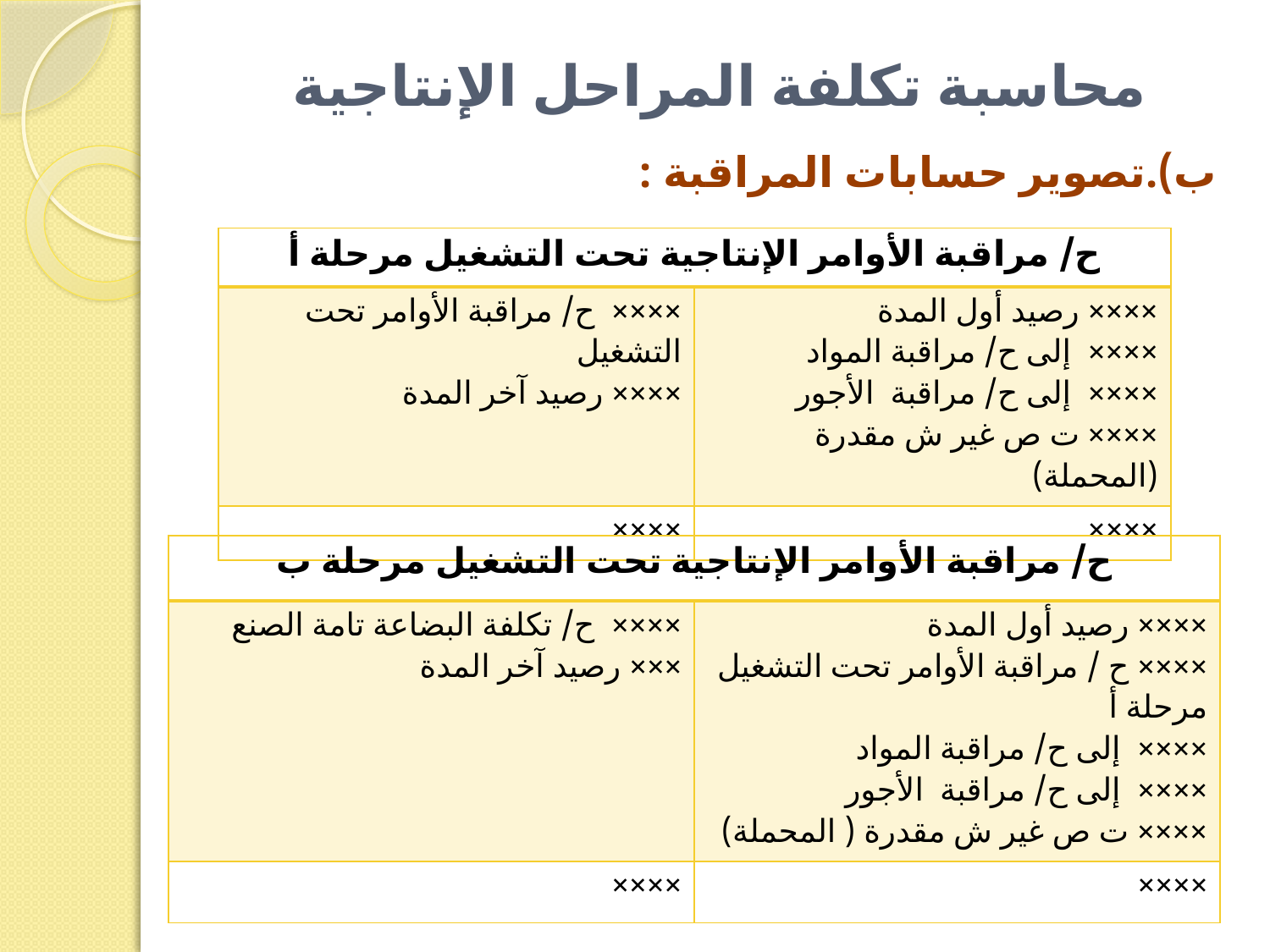

# محاسبة تكلفة المراحل الإنتاجية
ب).تصوير حسابات المراقبة :

| ح/ مراقبة الأوامر الإنتاجية تحت التشغيل مرحلة أ |  |
| --- | --- |
| ×××× ح/ مراقبة الأوامر تحت التشغيل ×××× رصيد آخر المدة | ×××× رصيد أول المدة ×××× إلى ح/ مراقبة المواد ×××× إلى ح/ مراقبة الأجور ×××× ت ص غير ش مقدرة (المحملة) |
| ×××× | ×××× |
| ح/ مراقبة الأوامر الإنتاجية تحت التشغيل مرحلة ب |  |
| --- | --- |
| ×××× ح/ تكلفة البضاعة تامة الصنع ××× رصيد آخر المدة | ×××× رصيد أول المدة ×××× ح / مراقبة الأوامر تحت التشغيل مرحلة أ ×××× إلى ح/ مراقبة المواد ×××× إلى ح/ مراقبة الأجور ×××× ت ص غير ش مقدرة ( المحملة) |
| ×××× | ×××× |